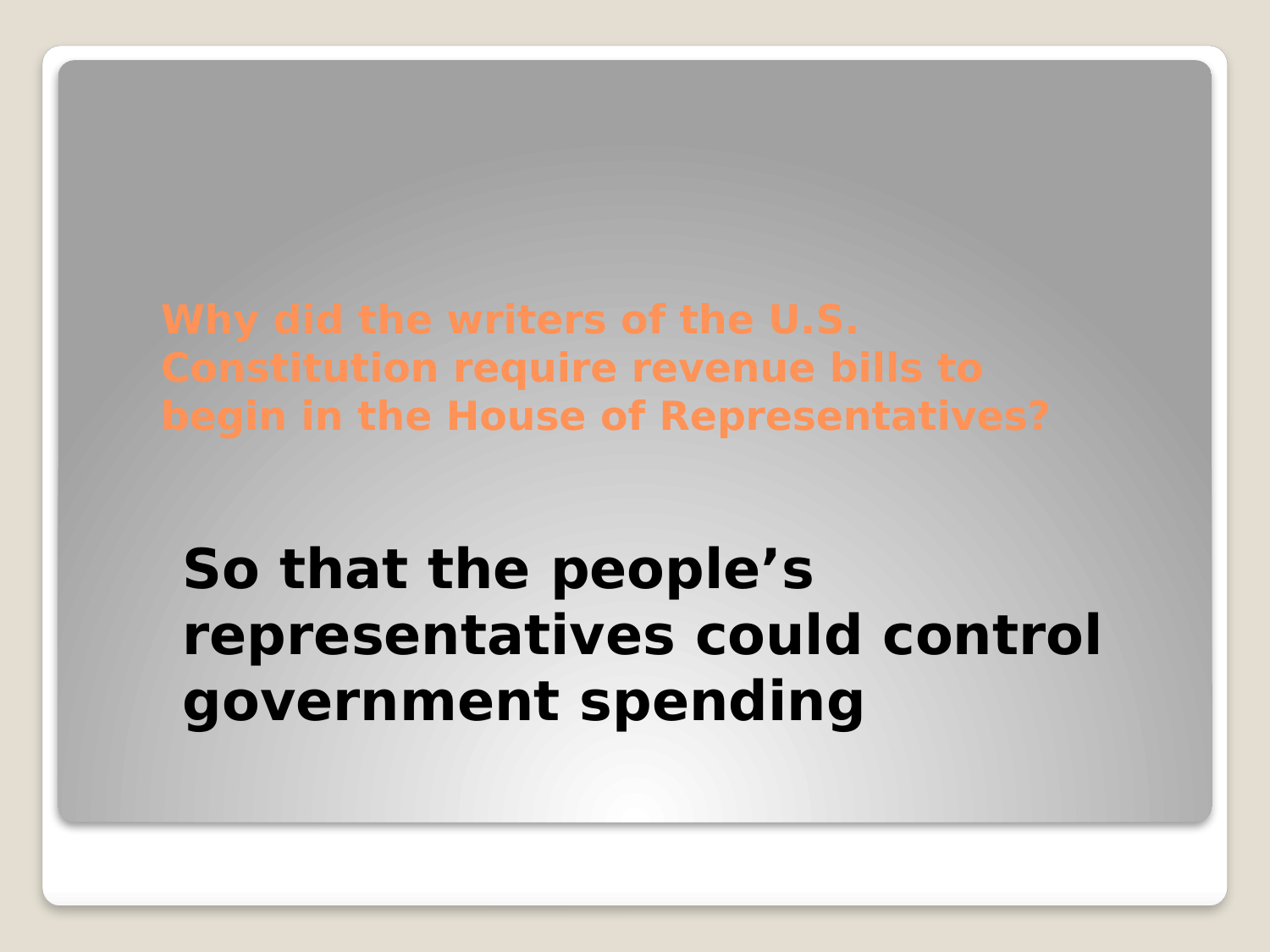

# Why did the writers of the U.S. Constitution require revenue bills to begin in the House of Representatives?

So that the people’s representatives could control government spending